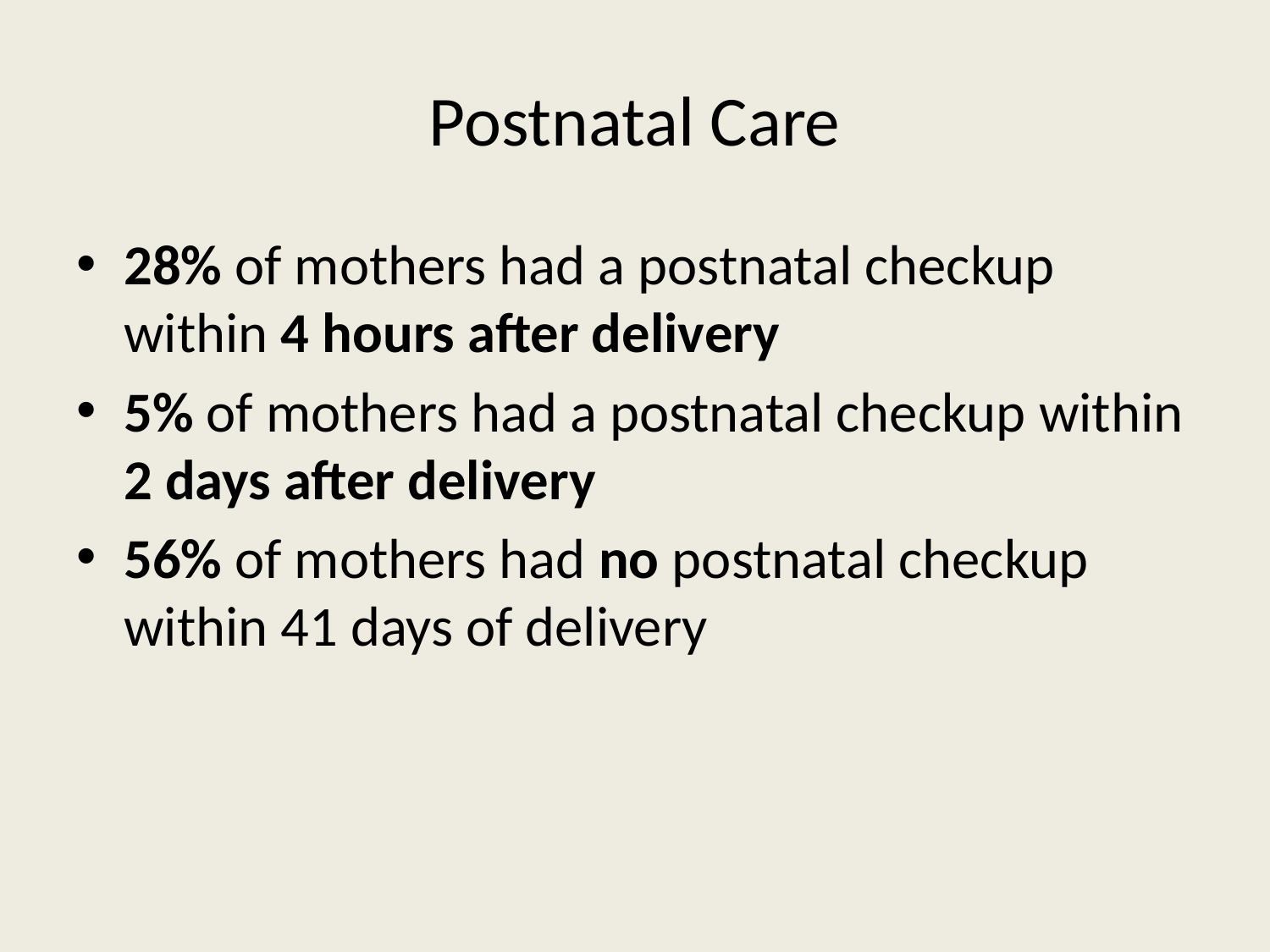

# Postnatal Care
28% of mothers had a postnatal checkup within 4 hours after delivery
5% of mothers had a postnatal checkup within 2 days after delivery
56% of mothers had no postnatal checkup within 41 days of delivery